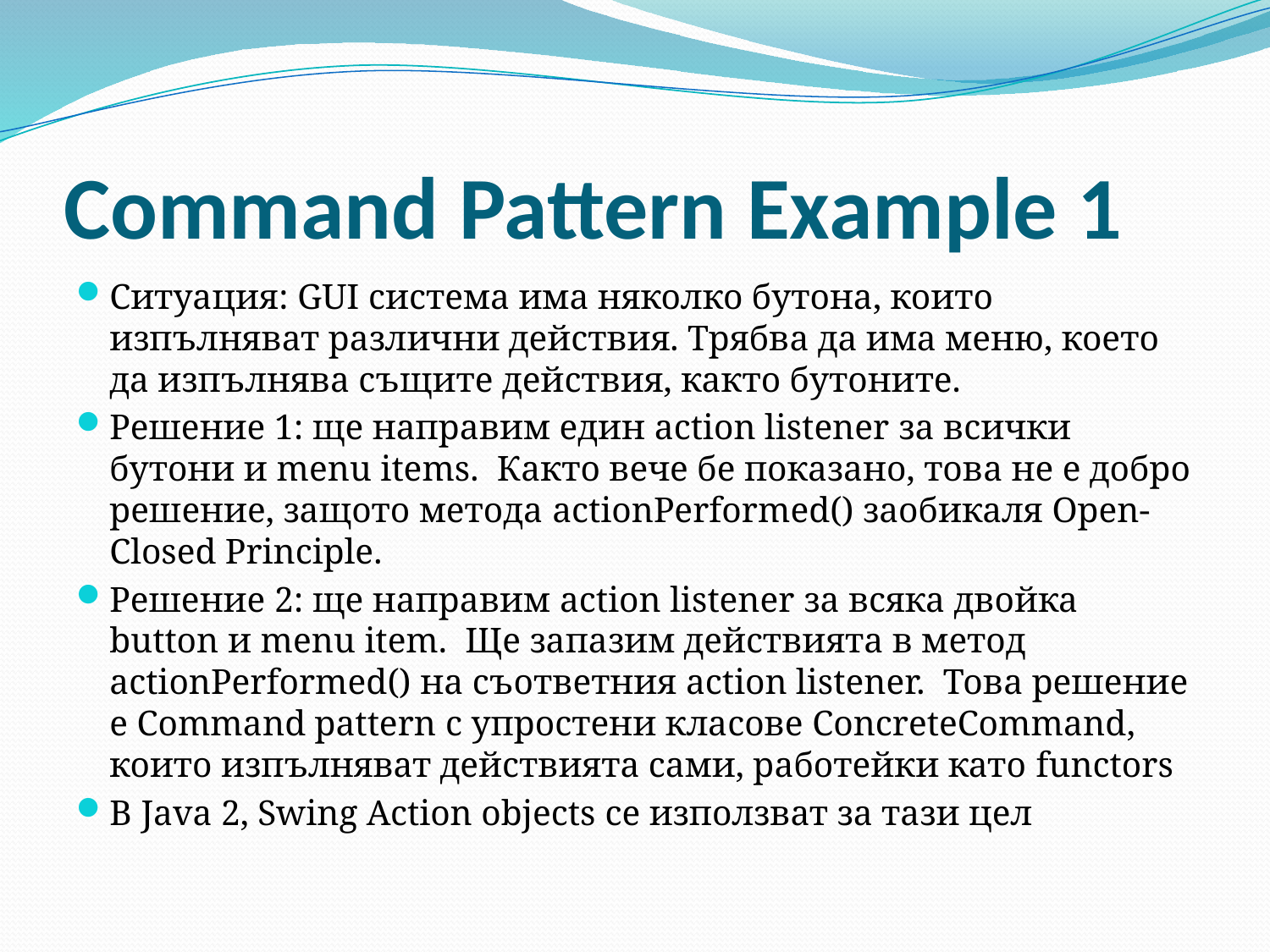

# Command Pattern Example 1
Ситуация: GUI система има няколко бутона, които изпълняват различни действия. Трябва да има меню, което да изпълнява същите действия, както бутоните.
Решение 1: ще направим един action listener за всички бутони и menu items.  Както вече бе показано, това не е добро решение, защото метода actionPerformed() заобикаля Open-Closed Principle.
Решение 2: ще направим action listener за всяка двойка button и menu item.  Ще запазим действията в метод actionPerformed() на съответния action listener.  Това решение е Command pattern с упростени класове ConcreteCommand, които изпълняват действията сами, работейки като functors
В Java 2, Swing Action objects се използват за тази цел